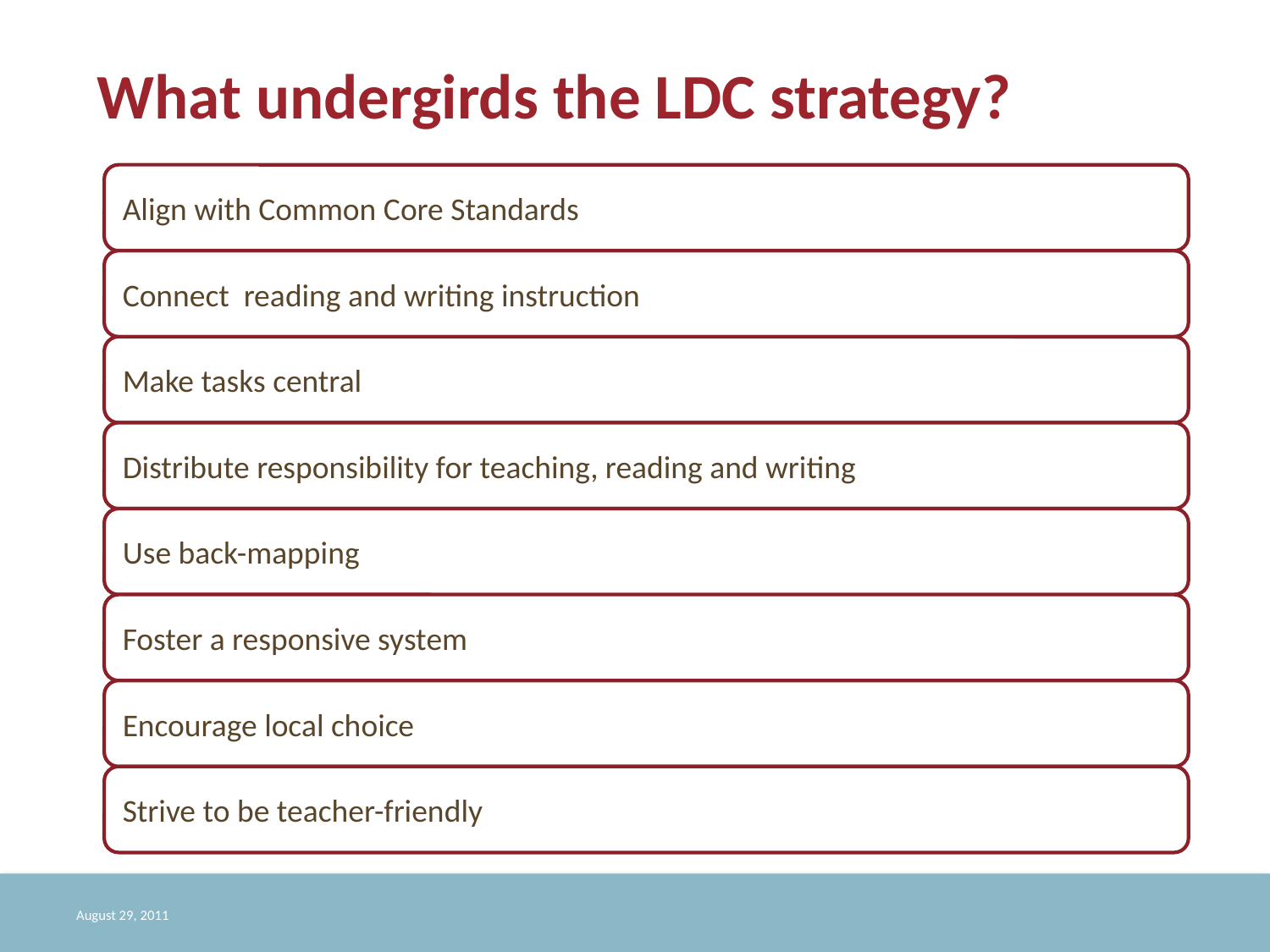

# What undergirds the LDC strategy?
Align with Common Core Standards
Connect  reading and writing instruction
Make tasks central
Distribute responsibility for teaching, reading and writing
Use back-mapping
Foster a responsive system
Encourage local choice
Strive to be teacher-friendly
August 29, 2011